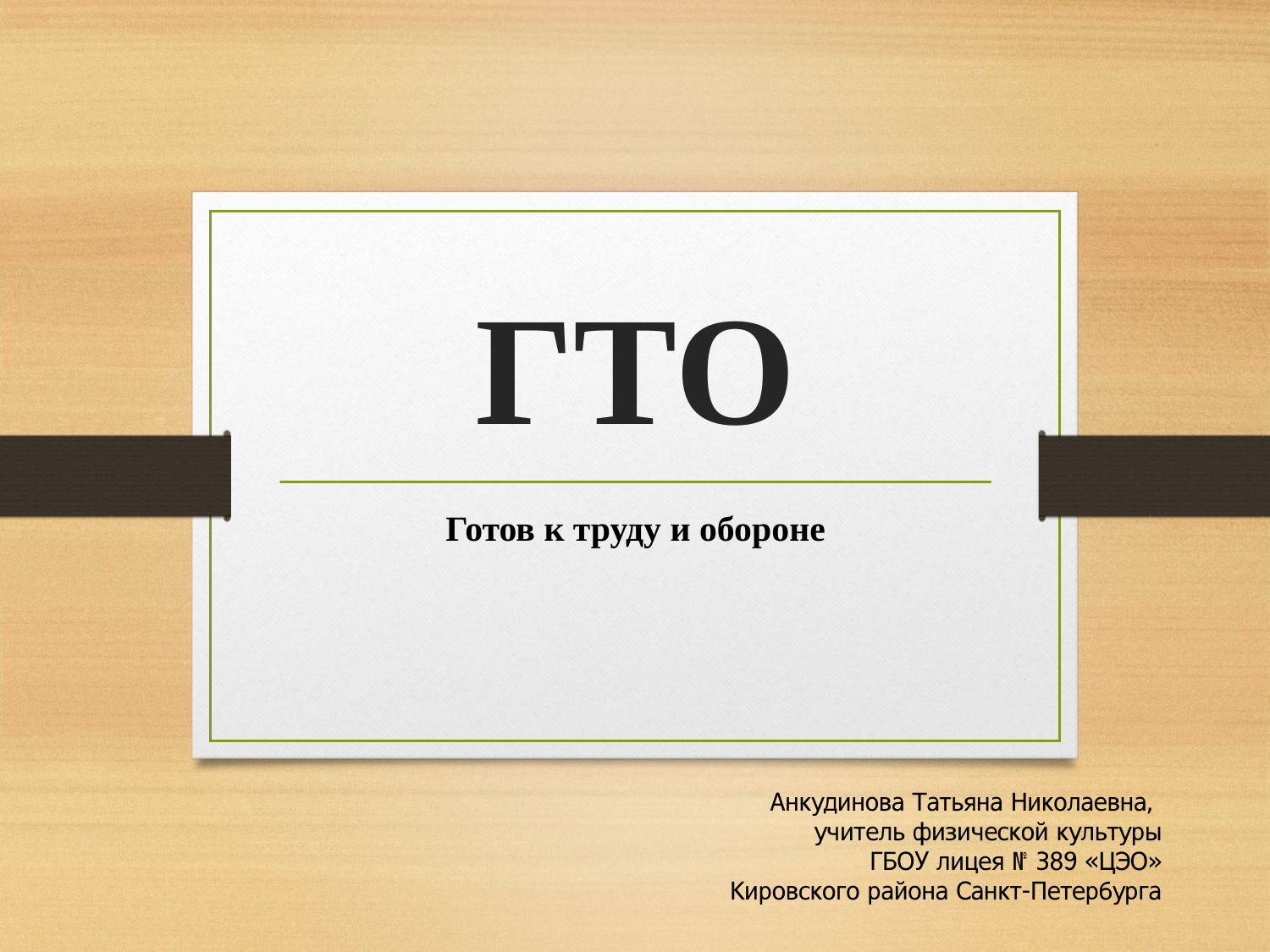

# ГТО
Готов к труду и обороне

Анкудинова Татьяна Николаевна,
учитель физической культуры
ГБОУ лицея № 389 «ЦЭО»
Кировского района Санкт-Петербурга